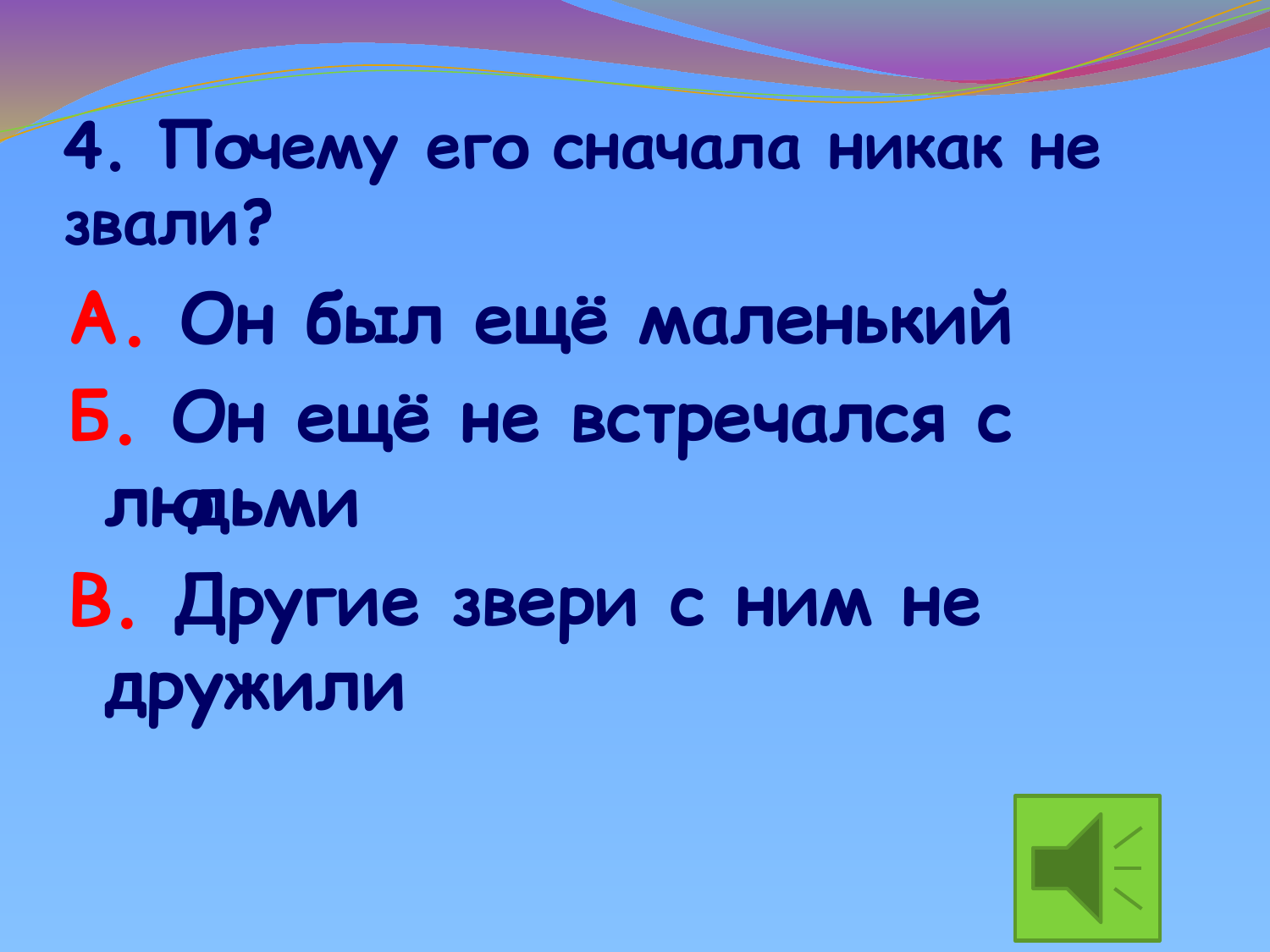

# 4. Почему его сначала никак не звали?
А. Он был ещё маленький
Б. Он ещё не встречался с людьми
В. Другие звери с ним не дружили